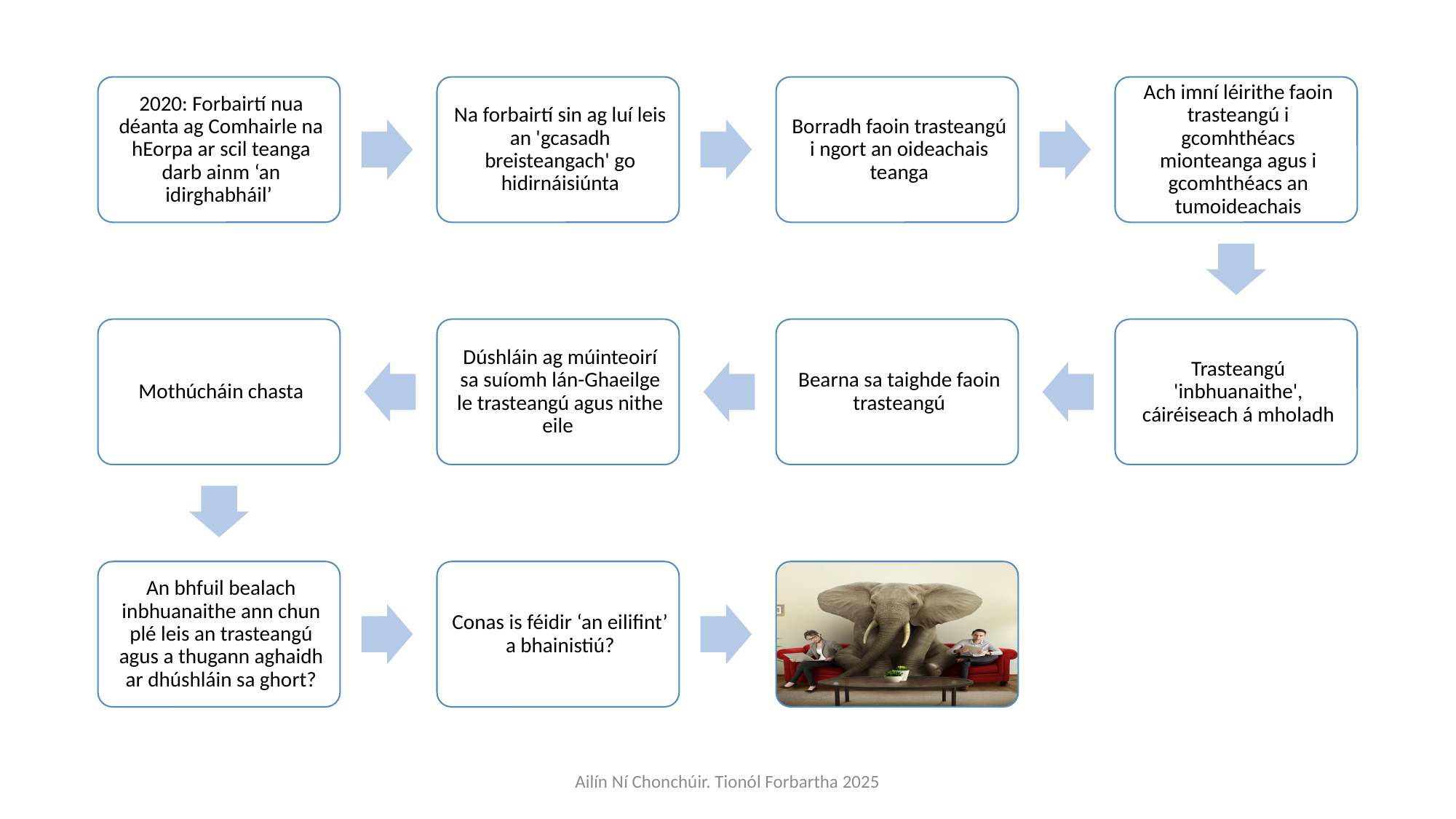

2020: Forbairtí nua déanta ag Comhairle na hEorpa ar scil teanga darb ainm ‘an idirghabháil’

Na forbairtí sin ag luí leis an 'gcasadh breisteangach' go hidirnáisiúnta

Borradh faoin trasteangú i ngort an oideachais teanga

Ach imní léirithe faoin trasteangú i gcomhthéacs mionteanga agus i gcomhthéacs an tumoideachais

Trasteangú 'inbhuanaithe', cáiréiseach á mholadh

Bearna sa taighde faoin trasteangú

Dúshláin ag múinteoirí sa suíomh lán-Ghaeilge le trasteangú agus nithe eile

Mothúcháin chasta

An bhfuil bealach inbhuanaithe ann chun plé leis an trasteangú agus a thugann aghaidh ar dhúshláin sa ghort?

Conas is féidir ‘an eilifint’ a bhainistiú?

Ailín Ní Chonchúir. Tionól Forbartha 2025